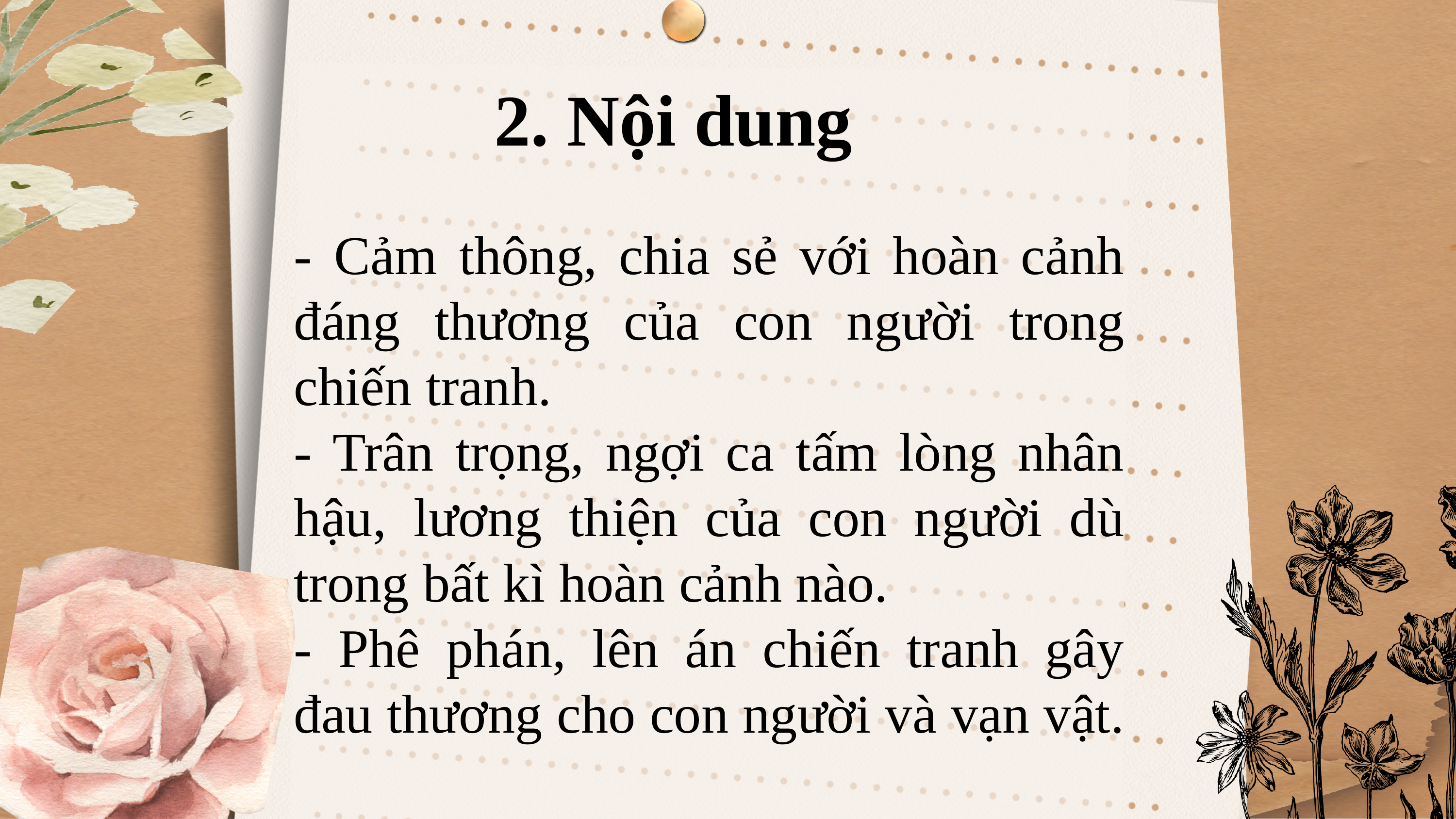

2. Nội dung

- Cảm thông, chia sẻ với hoàn cảnh đáng thương của con người trong chiến tranh.
- Trân trọng, ngợi ca tấm lòng nhân hậu, lương thiện của con người dù trong bất kì hoàn cảnh nào.
- Phê phán, lên án chiến tranh gây đau thương cho con người và vạn vật.